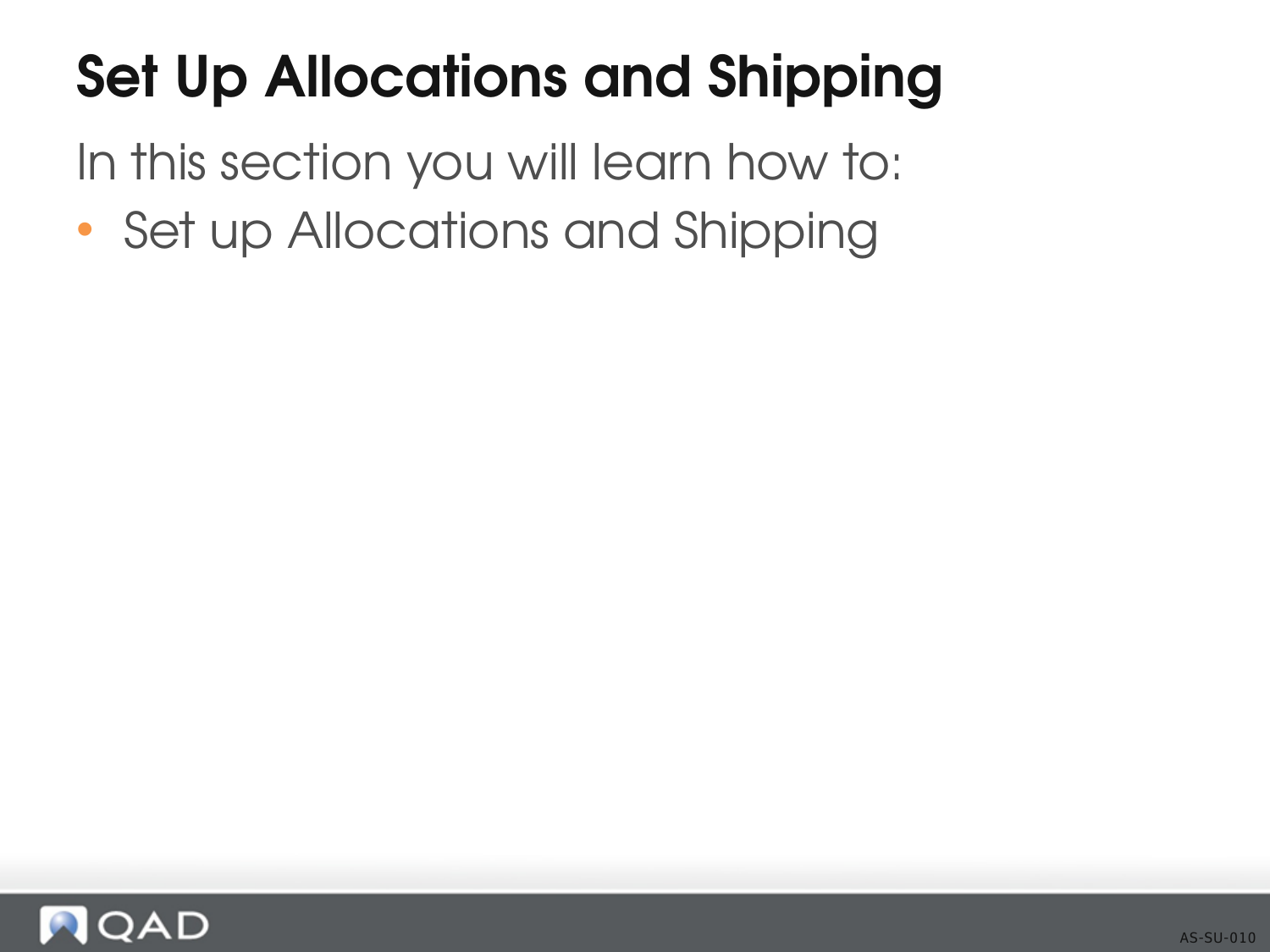

# Set Up Allocations and Shipping
In this section you will learn how to:
Set up Allocations and Shipping
AS-SU-010